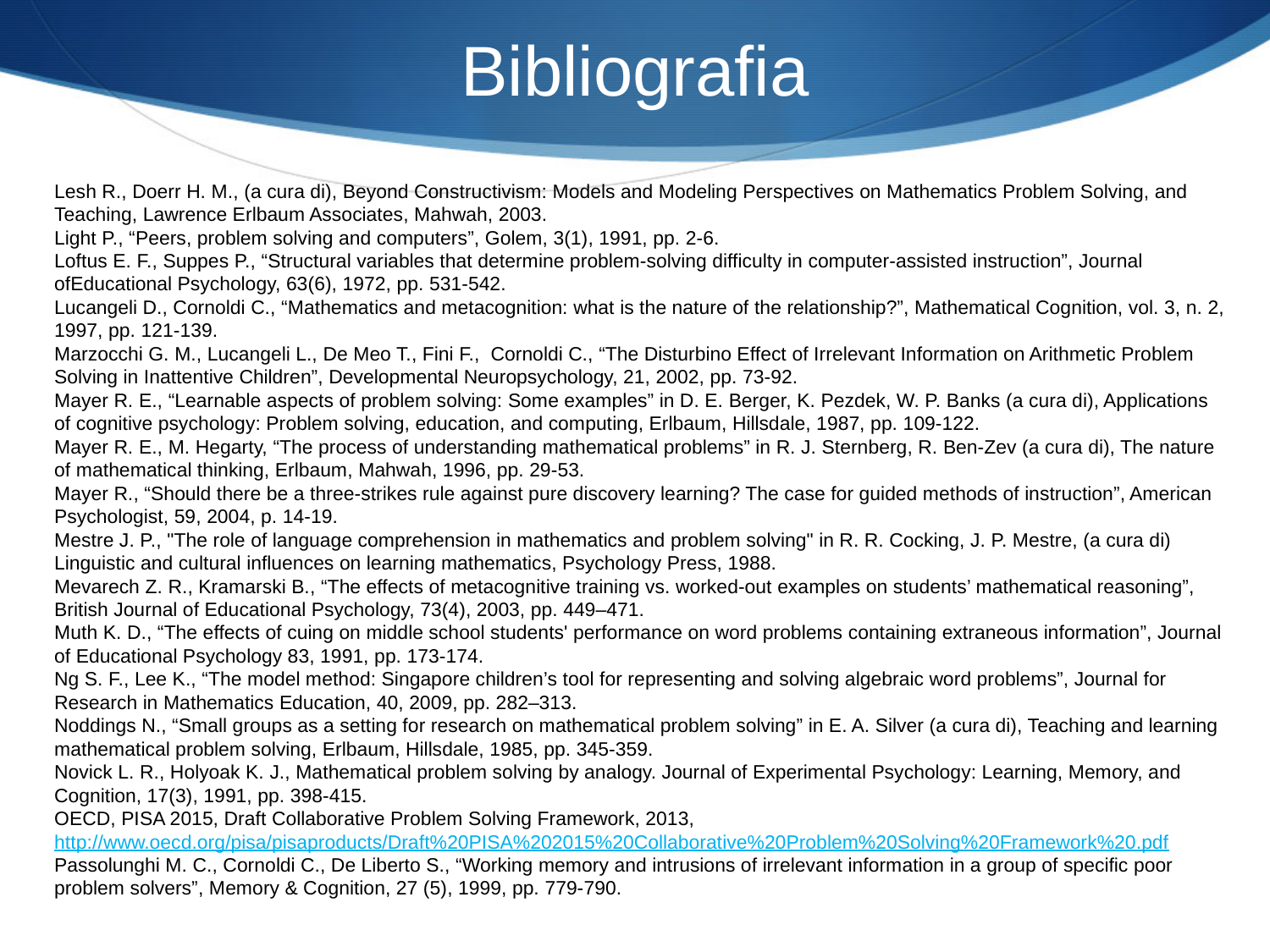

Bibliografia
Lesh R., Doerr H. M., (a cura di), Beyond Constructivism: Models and Modeling Perspectives on Mathematics Problem Solving, and Teaching, Lawrence Erlbaum Associates, Mahwah, 2003.
Light P., “Peers, problem solving and computers”, Golem, 3(1), 1991, pp. 2-6.
Loftus E. F., Suppes P., “Structural variables that determine problem-solving difficulty in computer-assisted instruction”, Journal ofEducational Psychology, 63(6), 1972, pp. 531-542.
Lucangeli D., Cornoldi C., “Mathematics and metacognition: what is the nature of the relationship?”, Mathematical Cognition, vol. 3, n. 2, 1997, pp. 121-139.
Marzocchi G. M., Lucangeli L., De Meo T., Fini F.,  Cornoldi C., “The Disturbino Effect of Irrelevant Information on Arithmetic Problem Solving in Inattentive Children”, Developmental Neuropsychology, 21, 2002, pp. 73-92.
Mayer R. E., “Learnable aspects of problem solving: Some examples” in D. E. Berger, K. Pezdek, W. P. Banks (a cura di), Applications of cognitive psychology: Problem solving, education, and computing, Erlbaum, Hillsdale, 1987, pp. 109-122.
Mayer R. E., M. Hegarty, “The process of understanding mathematical problems” in R. J. Sternberg, R. Ben-Zev (a cura di), The nature of mathematical thinking, Erlbaum, Mahwah, 1996, pp. 29-53.
Mayer R., “Should there be a three-strikes rule against pure discovery learning? The case for guided methods of instruction”, American Psychologist, 59, 2004, p. 14-19.
Mestre J. P., "The role of language comprehension in mathematics and problem solving" in R. R. Cocking, J. P. Mestre, (a cura di) Linguistic and cultural influences on learning mathematics, Psychology Press, 1988.
Mevarech Z. R., Kramarski B., “The effects of metacognitive training vs. worked-out examples on students’ mathematical reasoning”, British Journal of Educational Psychology, 73(4), 2003, pp. 449–471.
Muth K. D., “The effects of cuing on middle school students' performance on word problems containing extraneous information”, Journal of Educational Psychology 83, 1991, pp. 173-174.
Ng S. F., Lee K., “The model method: Singapore children’s tool for representing and solving algebraic word problems”, Journal for Research in Mathematics Education, 40, 2009, pp. 282–313.
Noddings N., “Small groups as a setting for research on mathematical problem solving” in E. A. Silver (a cura di), Teaching and learning mathematical problem solving, Erlbaum, Hillsdale, 1985, pp. 345-359.
Novick L. R., Holyoak K. J., Mathematical problem solving by analogy. Journal of Experimental Psychology: Learning, Memory, and Cognition, 17(3), 1991, pp. 398-415.
OECD, PISA 2015, Draft Collaborative Problem Solving Framework, 2013, http://www.oecd.org/pisa/pisaproducts/Draft%20PISA%202015%20Collaborative%20Problem%20Solving%20Framework%20.pdf
Passolunghi M. C., Cornoldi C., De Liberto S., “Working memory and intrusions of irrelevant information in a group of specific poor problem solvers”, Memory & Cognition, 27 (5), 1999, pp. 779-790.